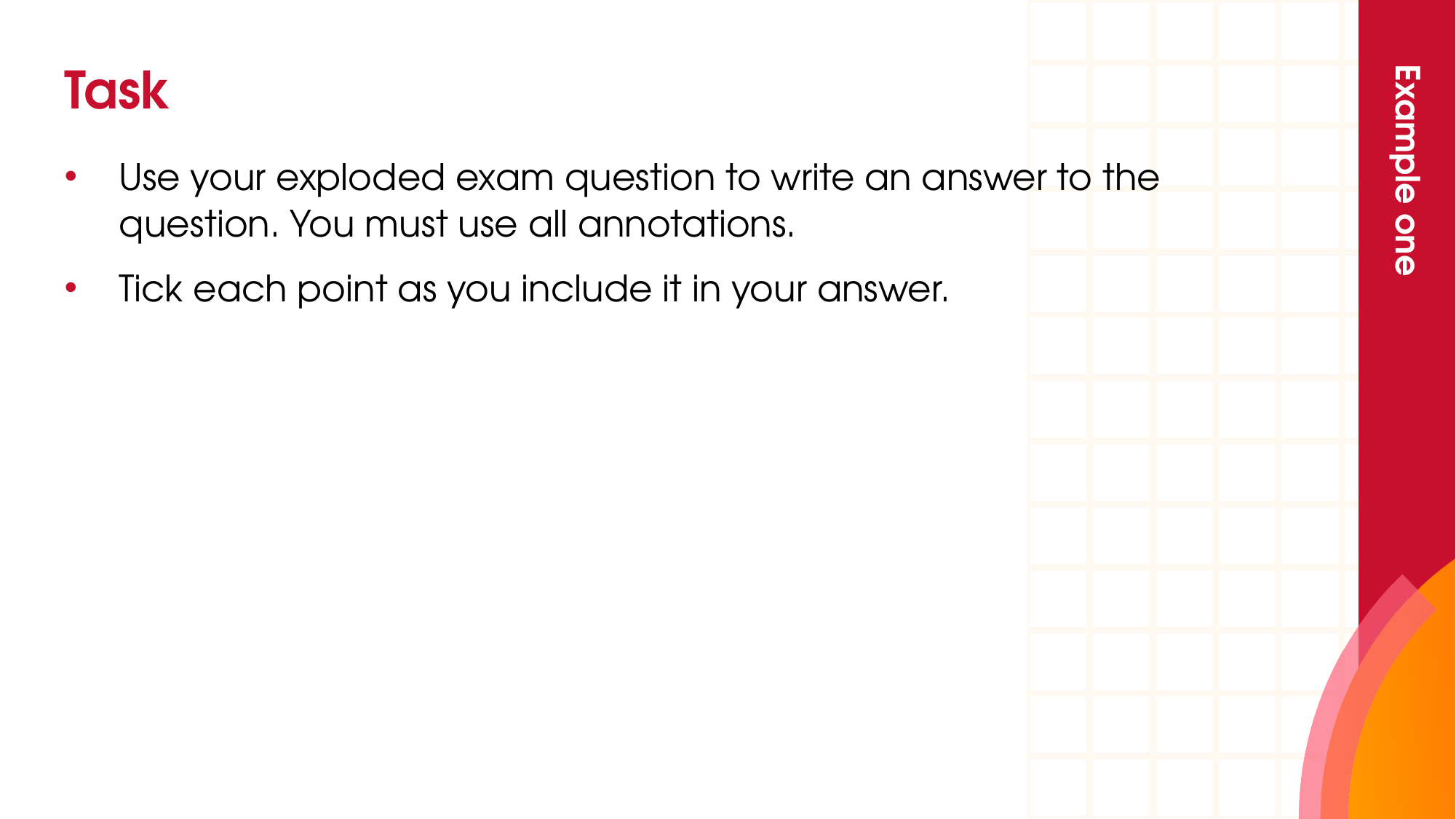

# Task
Example one
Use your exploded exam question to write an answer to the question. You must use all annotations.
Tick each point as you include it in your answer.